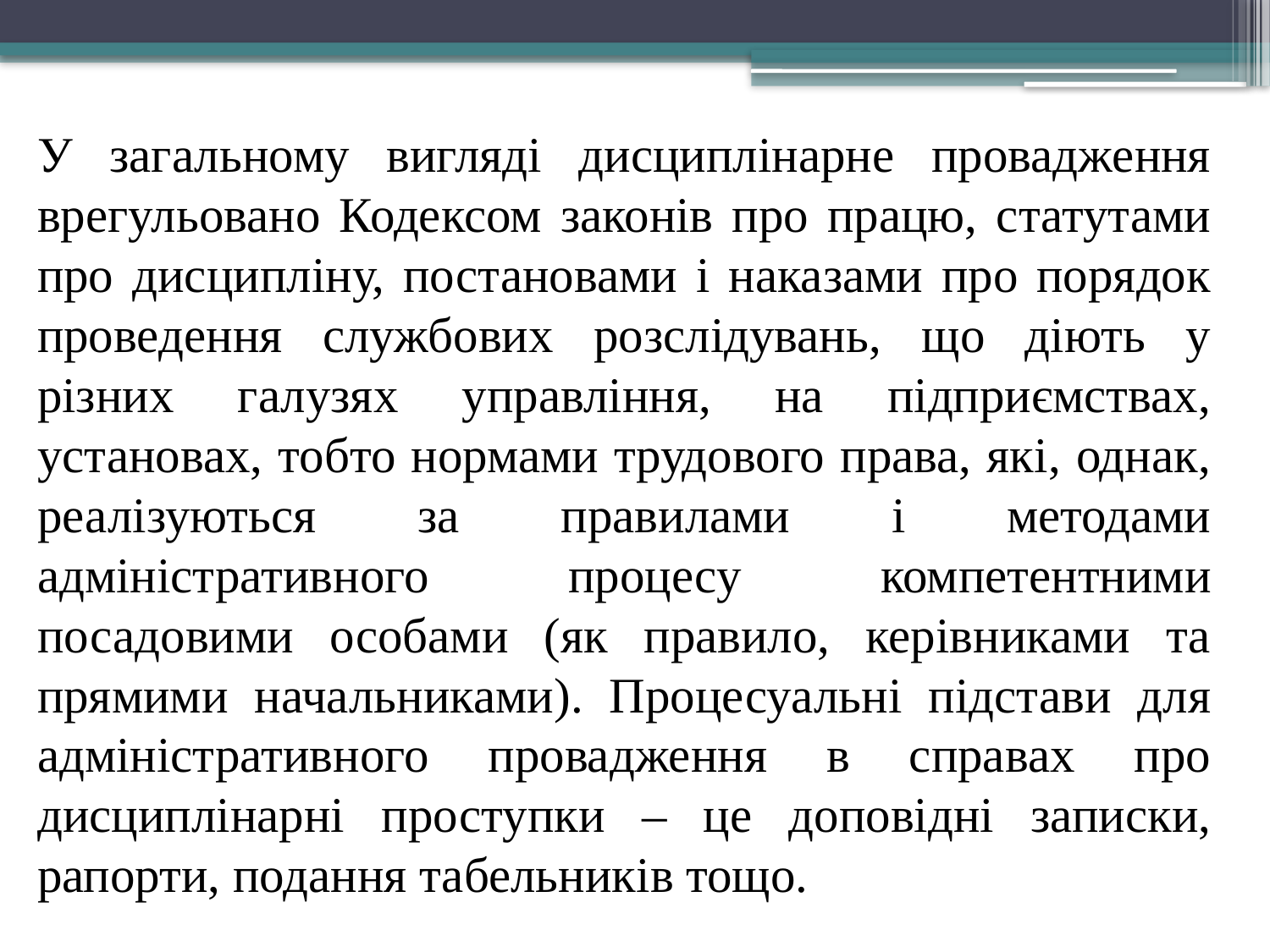

У загальному вигляді дисциплінарне провадження врегульовано Кодексом законів про працю, статутами про дисципліну, постановами і наказами про порядок проведення службових розслідувань, що діють у різних галузях управління, на підприємствах, установах, тобто нормами трудового права, які, однак, реалізуються за правилами і методами адміністративного процесу компетентними посадовими особами (як правило, керівниками та прямими начальниками). Процесуальні підстави для адміністративного провадження в справах про дисциплінарні проступки – це доповідні записки, рапорти, подання табельників тощо.